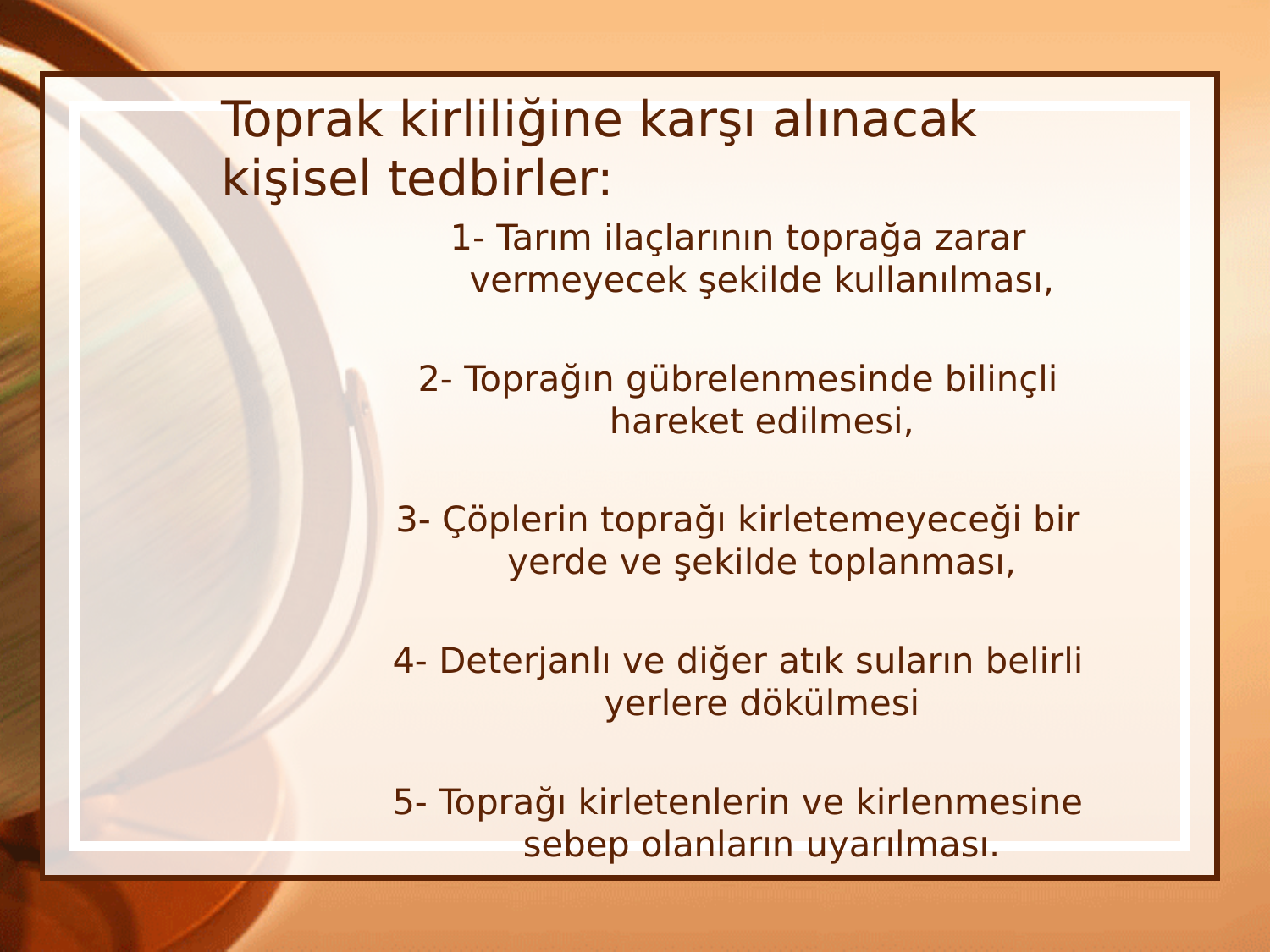

# Toprak kirliliğine karşı alınacak kişisel tedbirler:
1- Tarım ilaçlarının toprağa zarar vermeyecek şekilde kullanılması,

2- Toprağın gübrelenmesinde bilinçli hareket edilmesi,

3- Çöplerin toprağı kirletemeyeceği bir yerde ve şekilde toplanması,

4- Deterjanlı ve diğer atık suların belirli yerlere dökülmesi

5- Toprağı kirletenlerin ve kirlenmesine sebep olanların uyarılması.